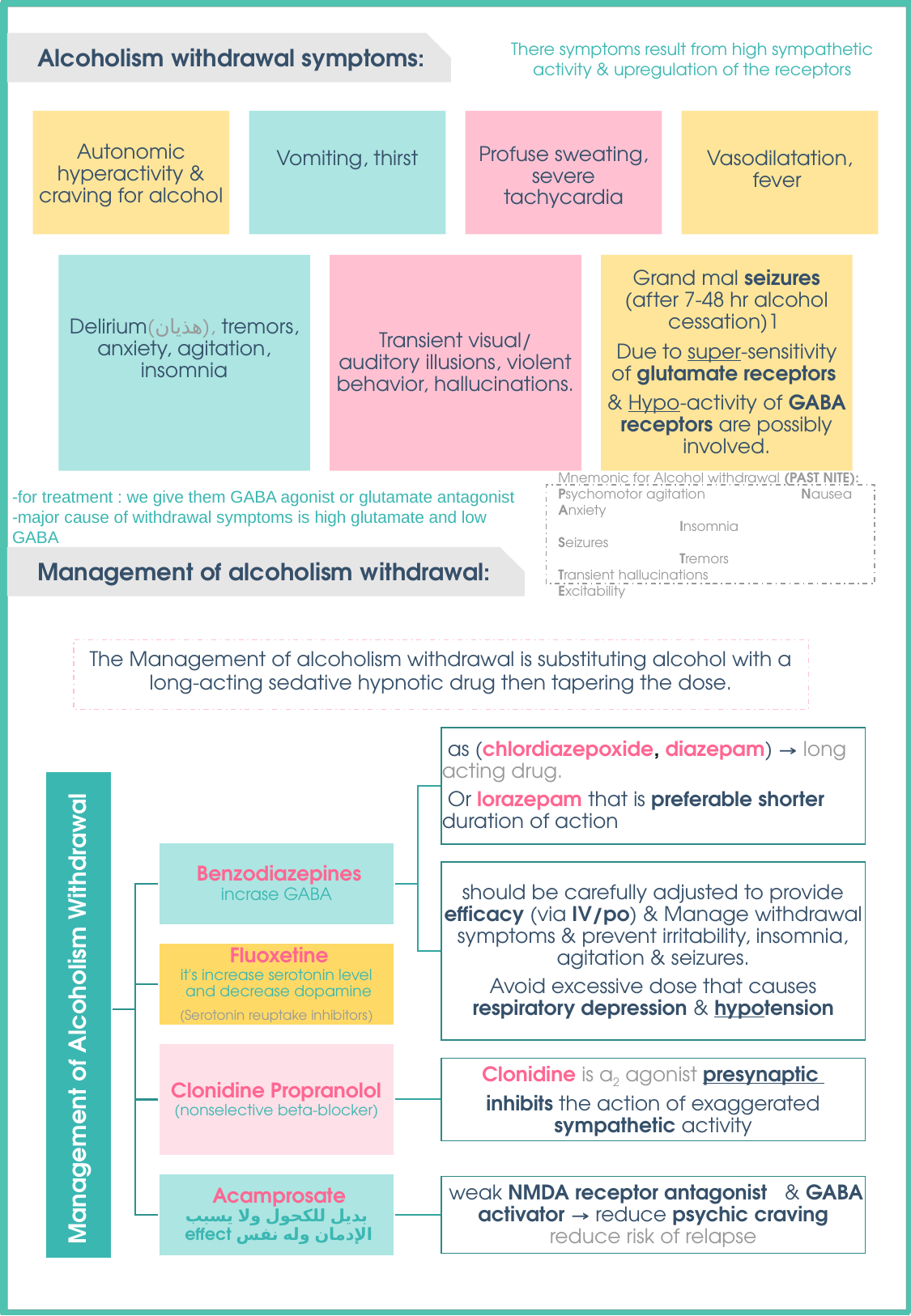

Alcoholism withdrawal symptoms:
There symptoms result from high sympathetic activity & upregulation of the receptors

Autonomic hyperactivity & craving for alcohol

Vomiting, thirst

Profuse sweating, severe tachycardia

Vasodilatation, fever

Delirium(هذيان), tremors, anxiety, agitation, insomnia

Transient visual/ auditory illusions, violent behavior, hallucinations.

Grand mal seizures (after 7-48 hr alcohol cessation)1
Due to super-sensitivity of glutamate receptors
& Hypo-activity of GABA receptors are possibly involved.
-for treatment : we give them GABA agonist or glutamate antagonist
-major cause of withdrawal symptoms is high glutamate and low GABA
Mnemonic for Alcohol withdrawal (PAST NITE):
Psychomotor agitation	Nausea
Anxiety			Insomnia
Seizures			Tremors
Transient hallucinations	Excitability
Management of alcoholism withdrawal:
The Management of alcoholism withdrawal is substituting alcohol with a long-acting sedative hypnotic drug then tapering the dose.

 as (chlordiazepoxide, diazepam) → long acting drug.
 Or lorazepam that is preferable shorter duration of action

Benzodiazepines
incrase GABA

should be carefully adjusted to provide efficacy (via IV/po) & Manage withdrawal symptoms & prevent irritability, insomnia, agitation & seizures.
Avoid excessive dose that causes respiratory depression & hypotension

Fluoxetine
it's increase serotonin level
and decrease dopamine
(Serotonin reuptake inhibitors)

Management of Alcoholism Withdrawal

Clonidine Propranolol (nonselective beta-blocker)

Clonidine is a2 agonist presynaptic
inhibits the action of exaggerated sympathetic activity

Acamprosate
بديل للكحول ولا يسبب الإدمان وله نفس effect

 weak NMDA receptor antagonist   & GABA activator → reduce psychic craving reduce risk of relapse